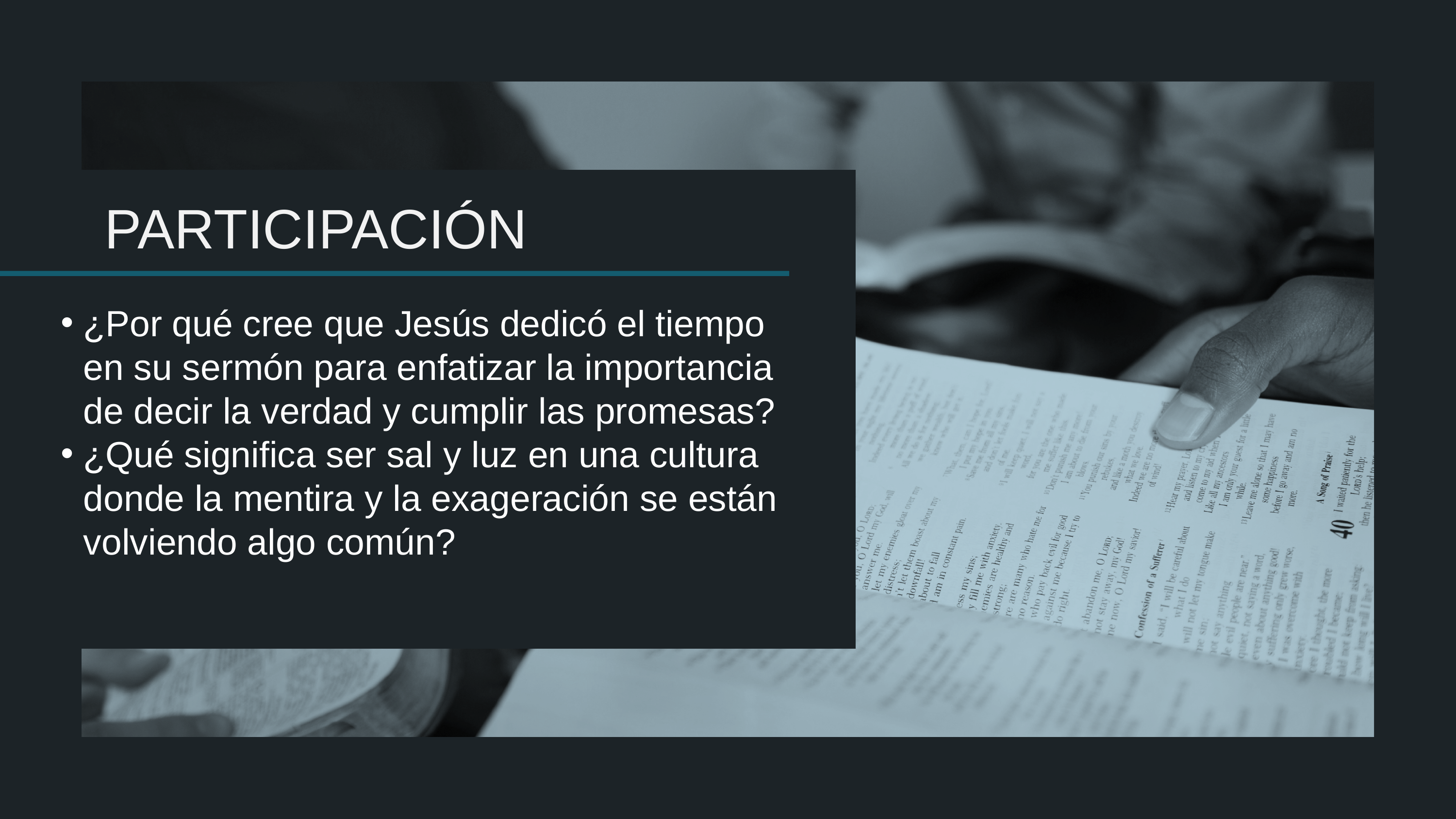

¿Por qué cree que Jesús dedicó el tiempo en su sermón para enfatizar la importancia de decir la verdad y cumplir las promesas?
¿Qué significa ser sal y luz en una cultura donde la mentira y la exageración se están volviendo algo común?